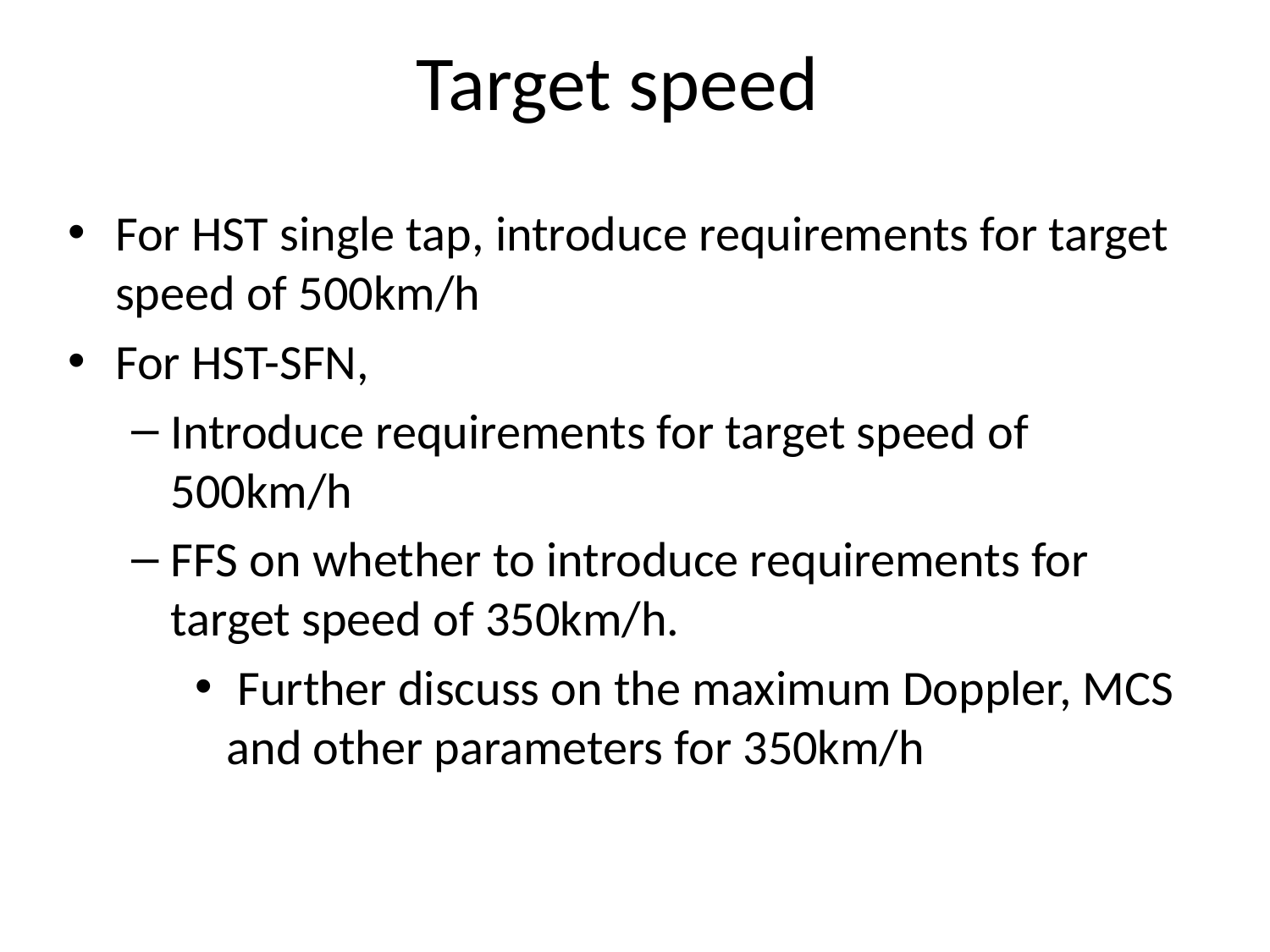

# Target speed
For HST single tap, introduce requirements for target speed of 500km/h
For HST-SFN,
Introduce requirements for target speed of 500km/h
FFS on whether to introduce requirements for target speed of 350km/h.
 Further discuss on the maximum Doppler, MCS and other parameters for 350km/h